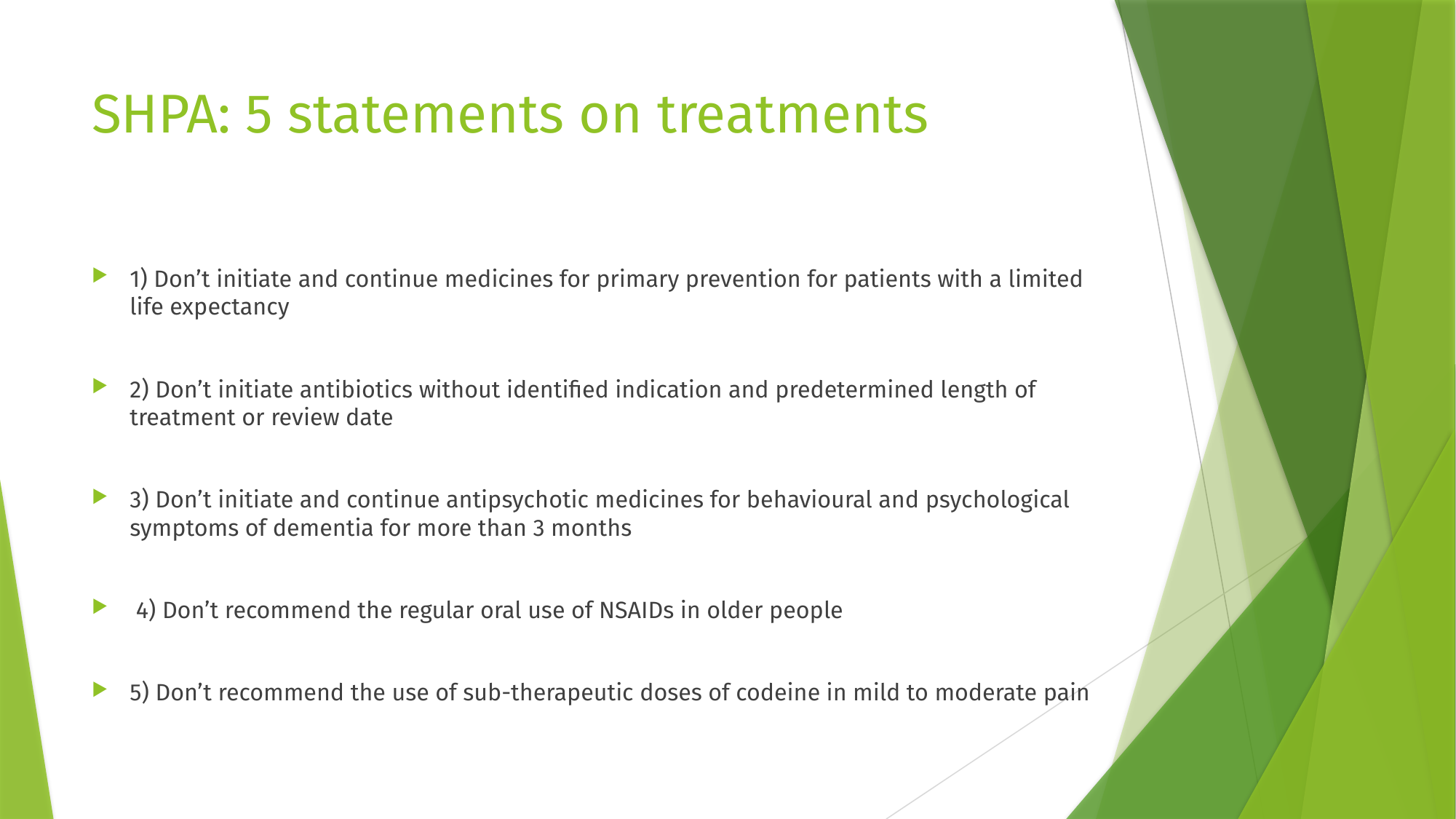

# SHPA: 5 statements on treatments
1) Don’t initiate and continue medicines for primary prevention for patients with a limited life expectancy

2) Don’t initiate antibiotics without identified indication and predetermined length of treatment or review date

3) Don’t initiate and continue antipsychotic medicines for behavioural and psychological symptoms of dementia for more than 3 months

 4) Don’t recommend the regular oral use of NSAIDs in older people

5) Don’t recommend the use of sub-therapeutic doses of codeine in mild to moderate pain